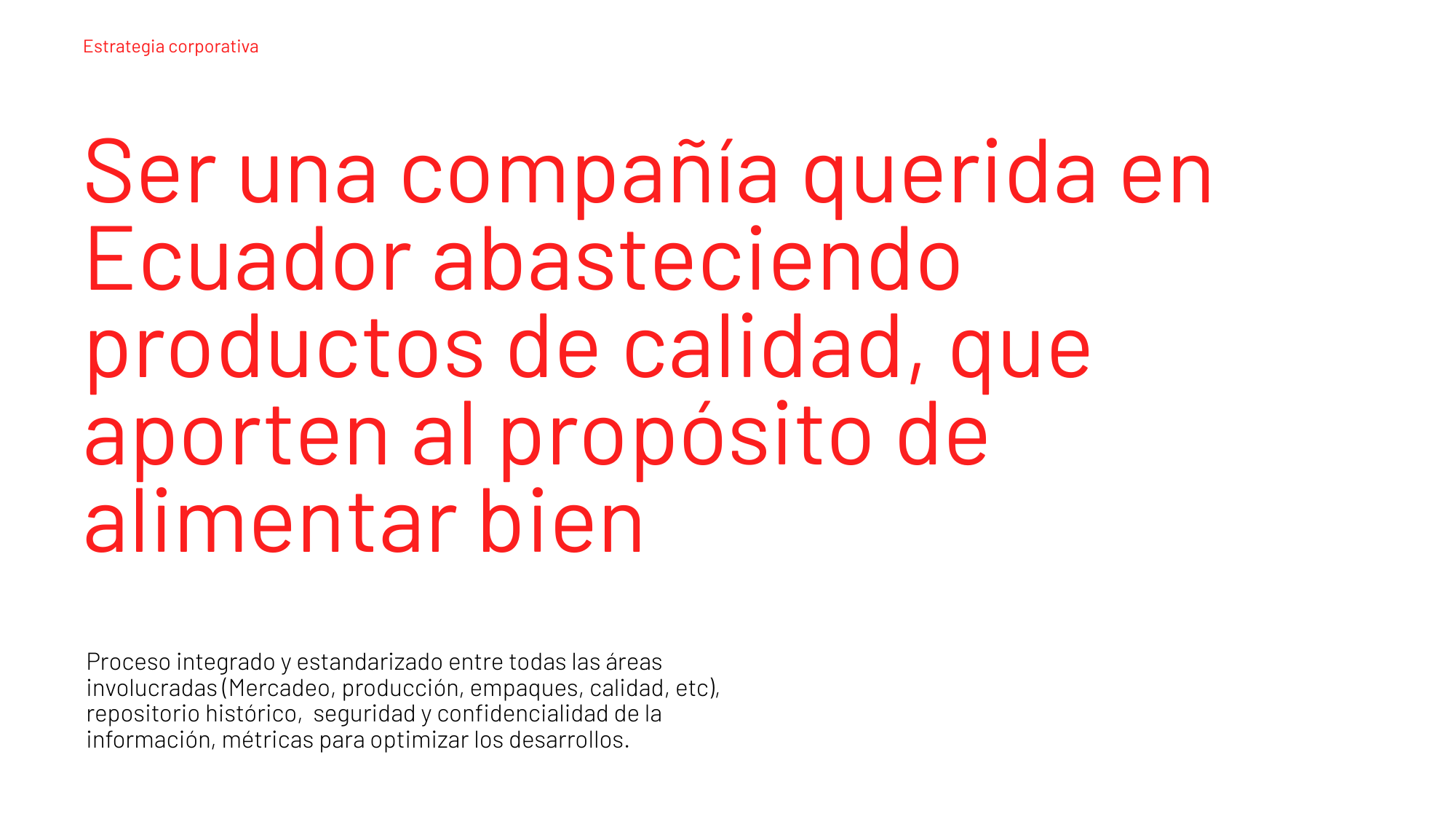

Estrategia corporativa
# Ser una compañía querida en Ecuador abasteciendo productos de calidad, que aporten al propósito de alimentar bien
Proceso integrado y estandarizado entre todas las áreas involucradas (Mercadeo, producción, empaques, calidad, etc), repositorio histórico,  seguridad y confidencialidad de la información, métricas para optimizar los desarrollos.